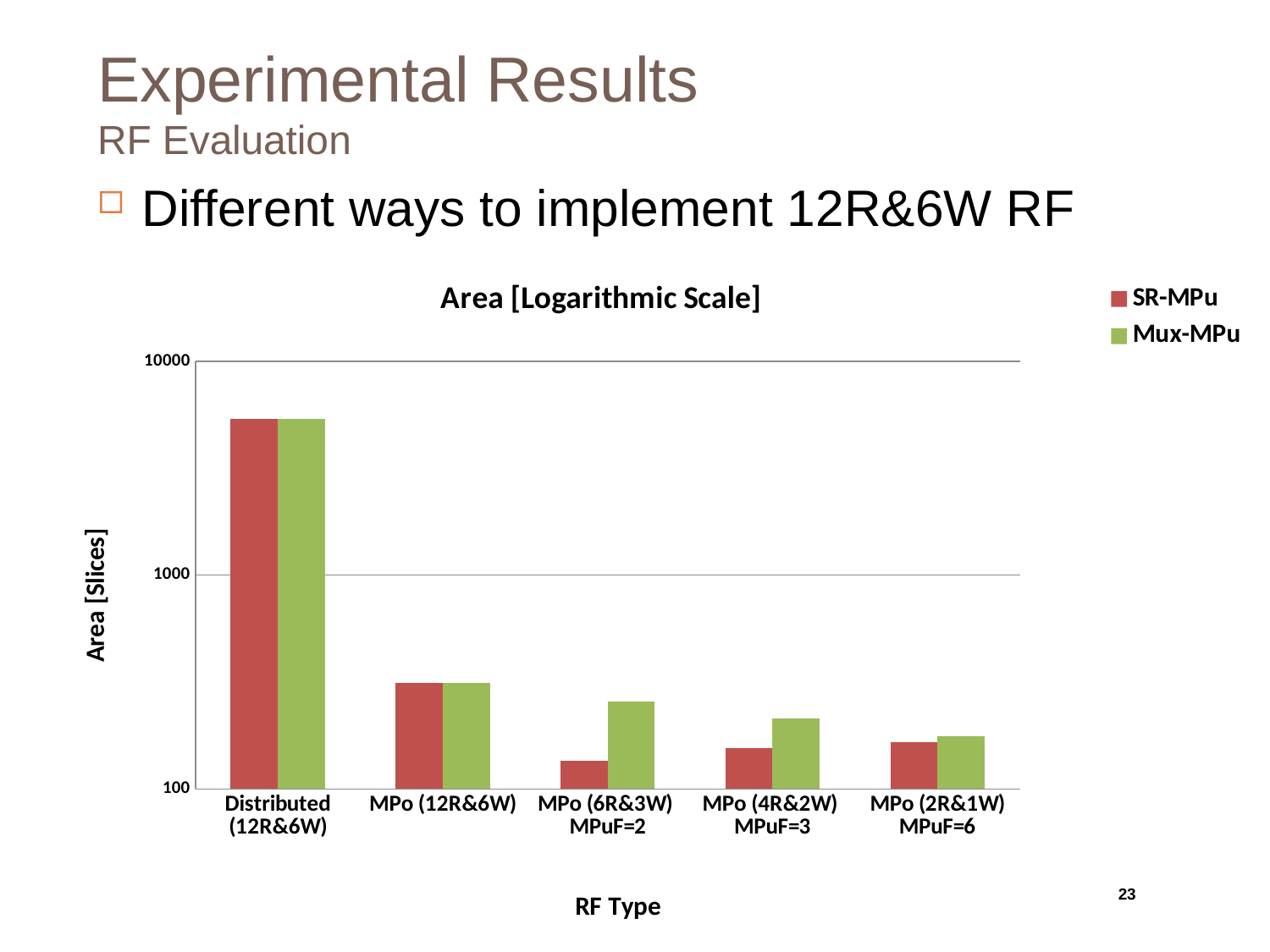

# Experimental Results RF Evaluation
Different ways to implement 12R&6W RF

### Chart: Area [Logarithmic Scale]

| Category | SR-MPu | Mux-MPu |
|---|---|---|
| Distributed (12R&6W) | 5364.0 | 5364.0 |
| MPo (12R&6W) | 312.0 | 312.0 |
| MPo (6R&3W)  MPuF=2 | 136.0 | 257.0 |
| MPo (4R&2W)  MPuF=3 | 155.0 | 213.0 |
| MPo (2R&1W) MPuF=6 | 165.0 | 176.0 |
23